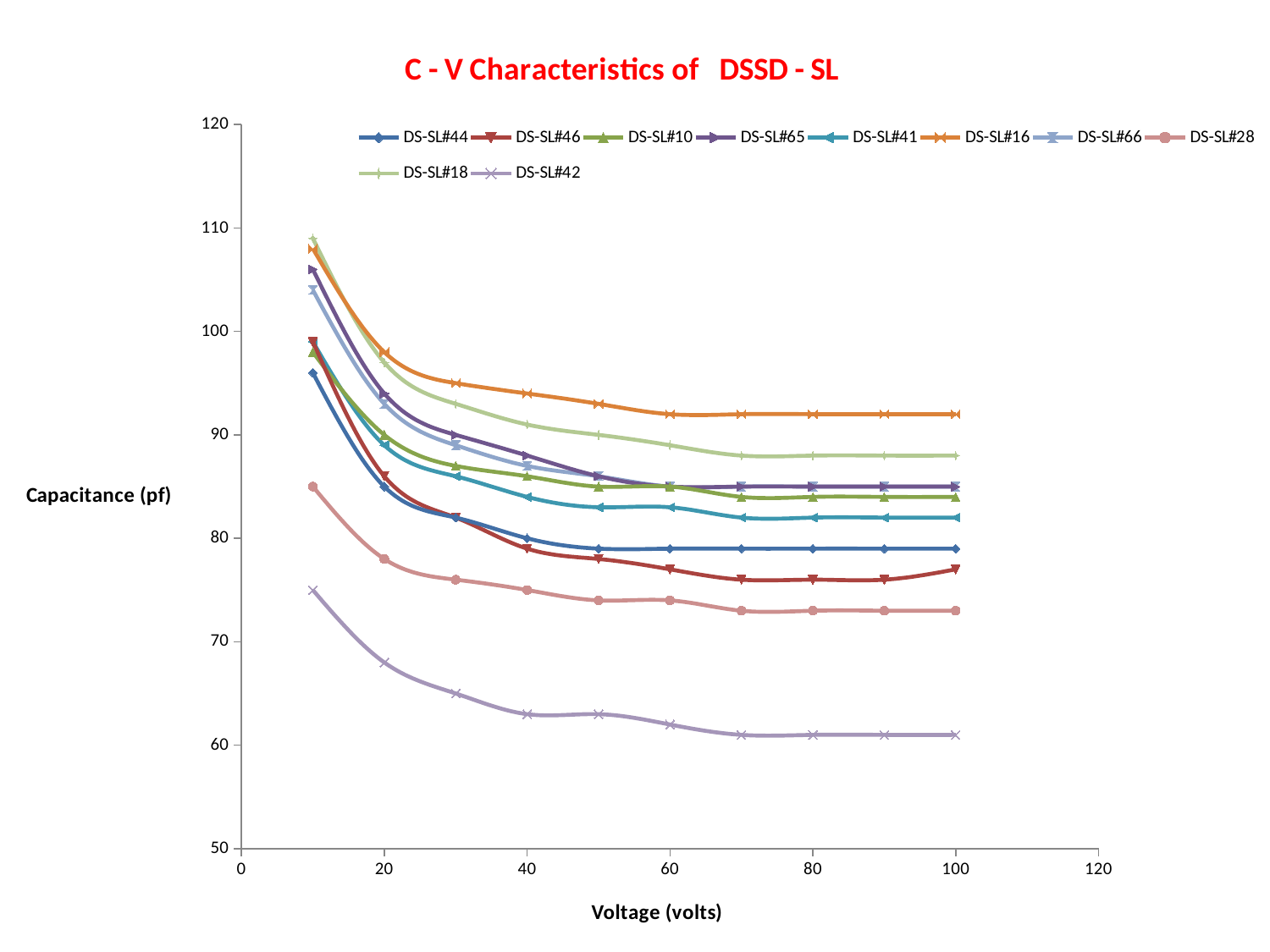

### Chart: C - V Characteristics of   DSSD - SL

| Category |  |  |  |  |  |  |  |  |  |  |
|---|---|---|---|---|---|---|---|---|---|---|